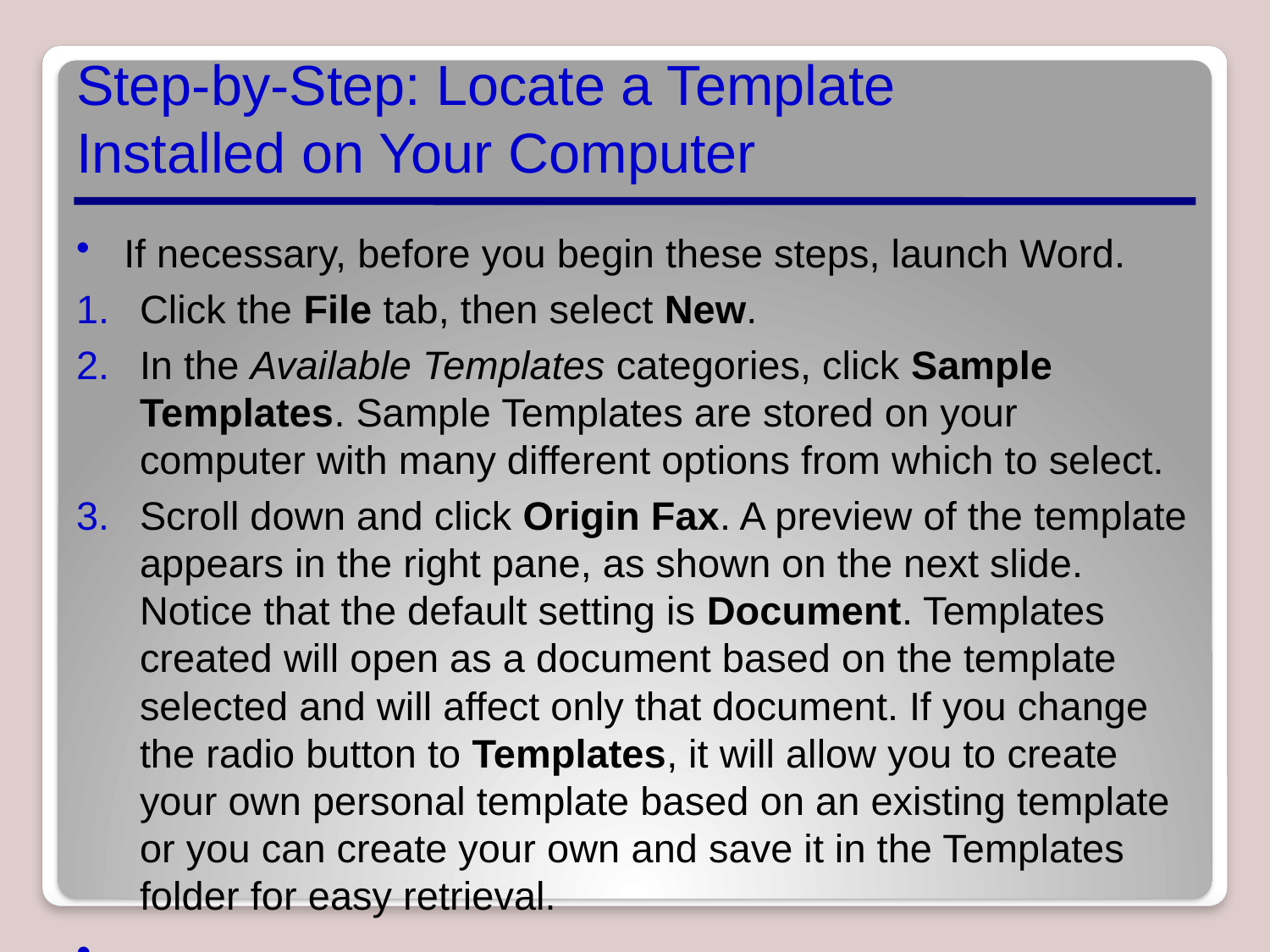

# Step-by-Step: Locate a Template Installed on Your Computer
If necessary, before you begin these steps, launch Word.
Click the File tab, then select New.
In the Available Templates categories, click Sample Templates. Sample Templates are stored on your computer with many different options from which to select.
Scroll down and click Origin Fax. A preview of the template appears in the right pane, as shown on the next slide. Notice that the default setting is Document. Templates created will open as a document based on the template selected and will affect only that document. If you change the radio button to Templates, it will allow you to create your own personal template based on an existing template or you can create your own and save it in the Templates folder for easy retrieval.